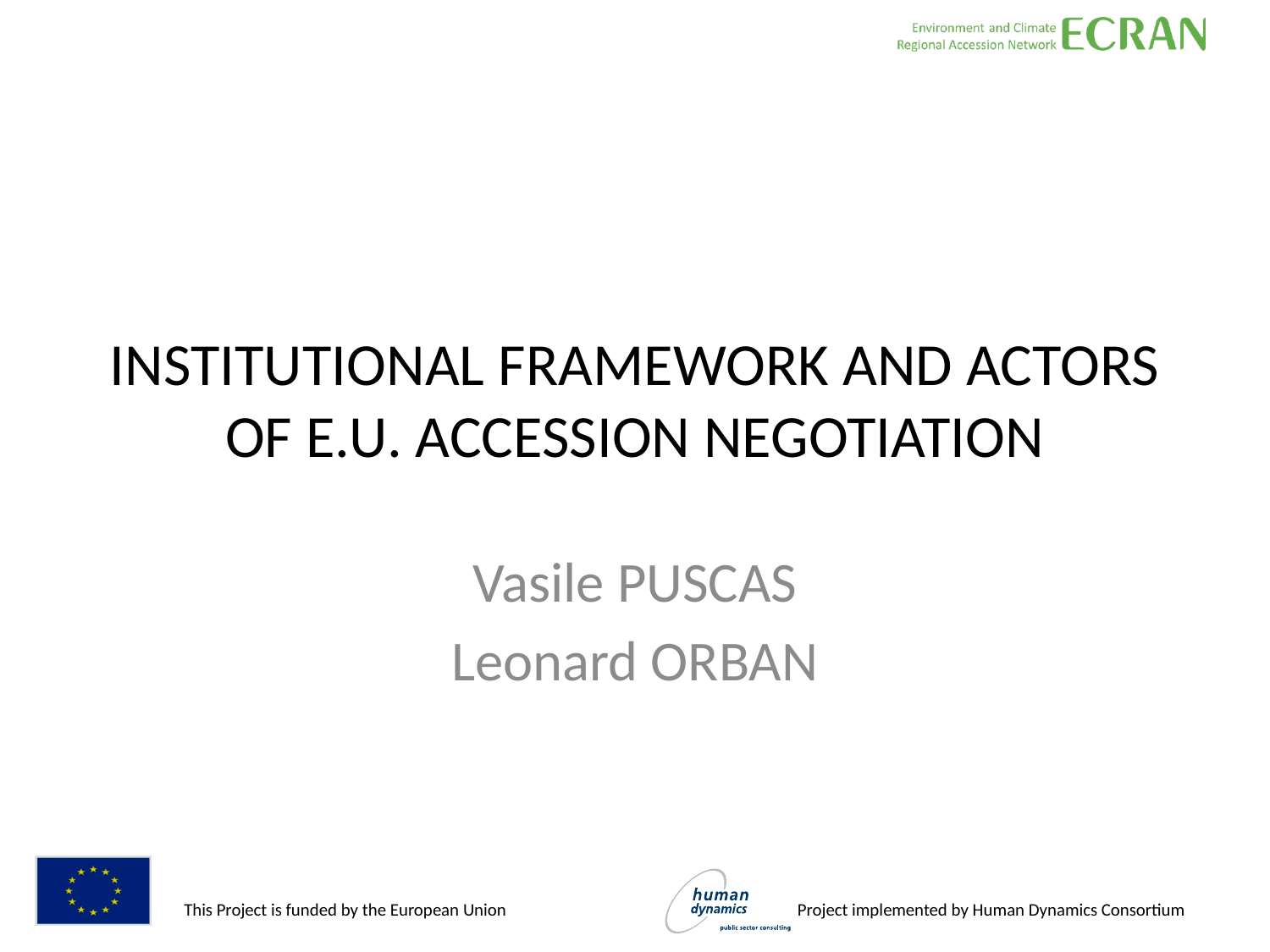

# INSTITUTIONAL FRAMEWORK AND ACTORS OF E.U. ACCESSION NEGOTIATION
Vasile PUSCAS
Leonard ORBAN